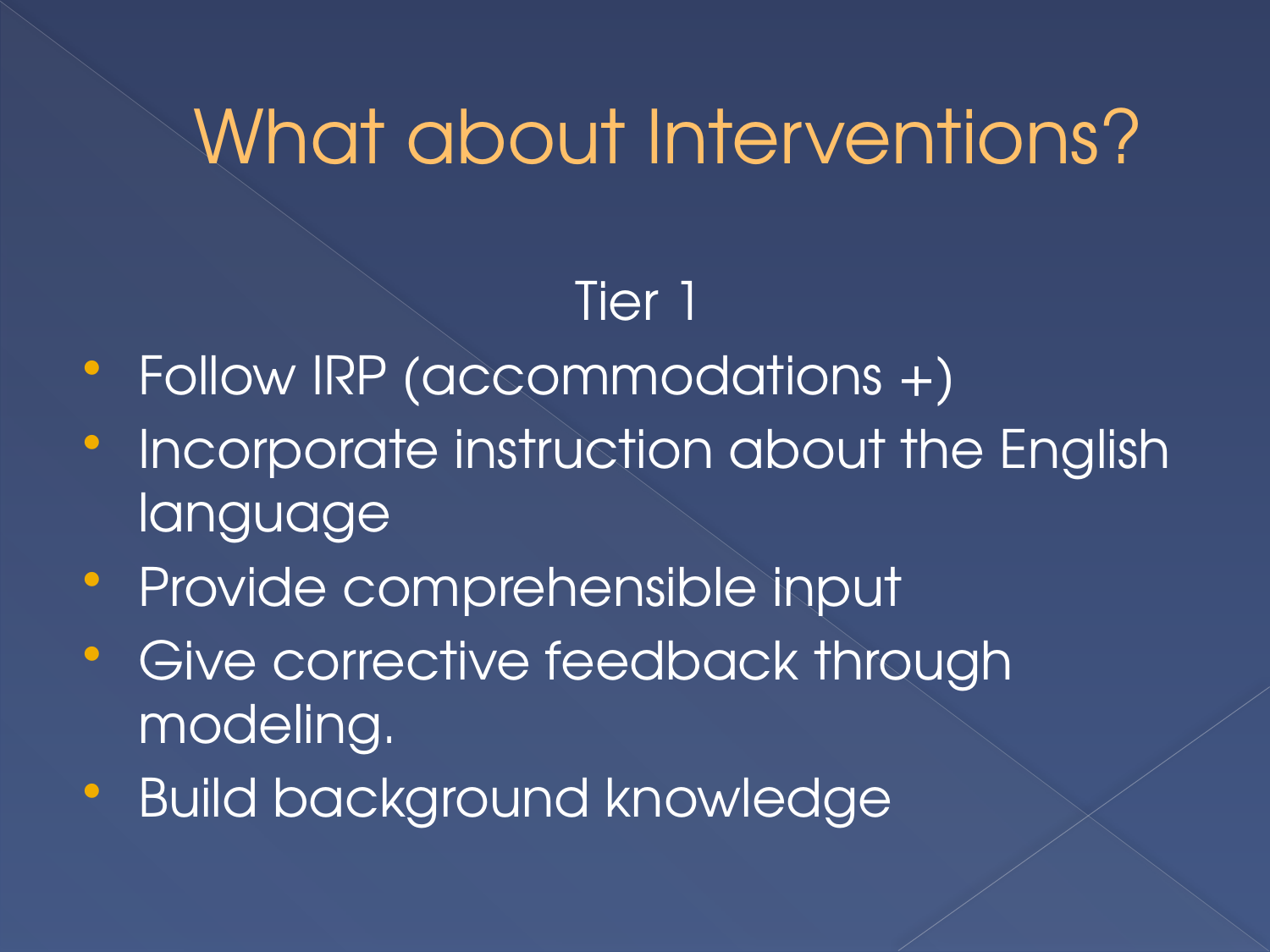

# What about Interventions?
Tier 1
Follow IRP (accommodations +)
Incorporate instruction about the English language
Provide comprehensible input
Give corrective feedback through modeling.
Build background knowledge